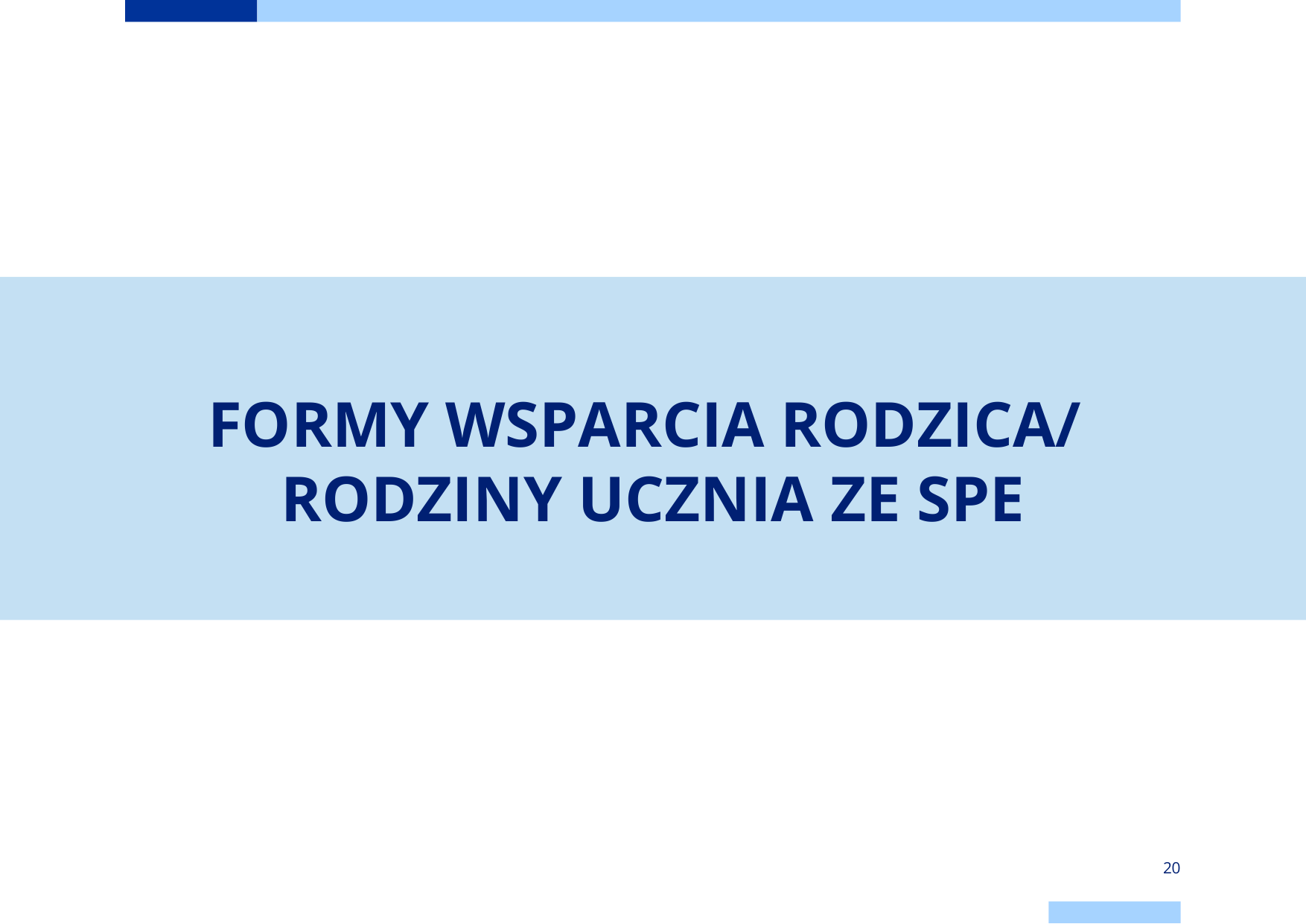

FORMY WSPARCIA RODZICA/
RODZINY UCZNIA ZE SPE

20